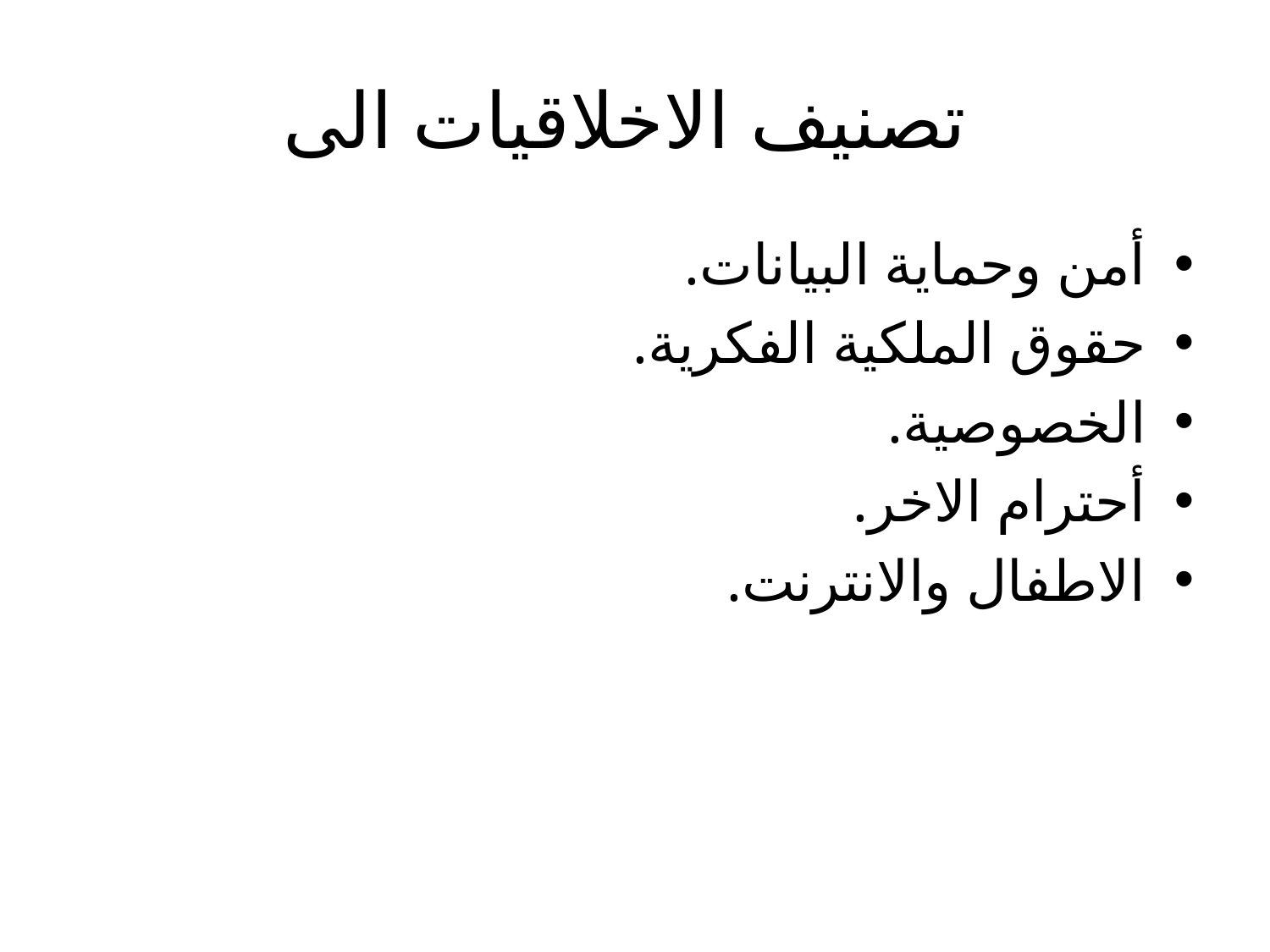

# تصنيف الاخلاقيات الى
أمن وحماية البيانات.
حقوق الملكية الفكرية.
الخصوصية.
أحترام الاخر.
الاطفال والانترنت.